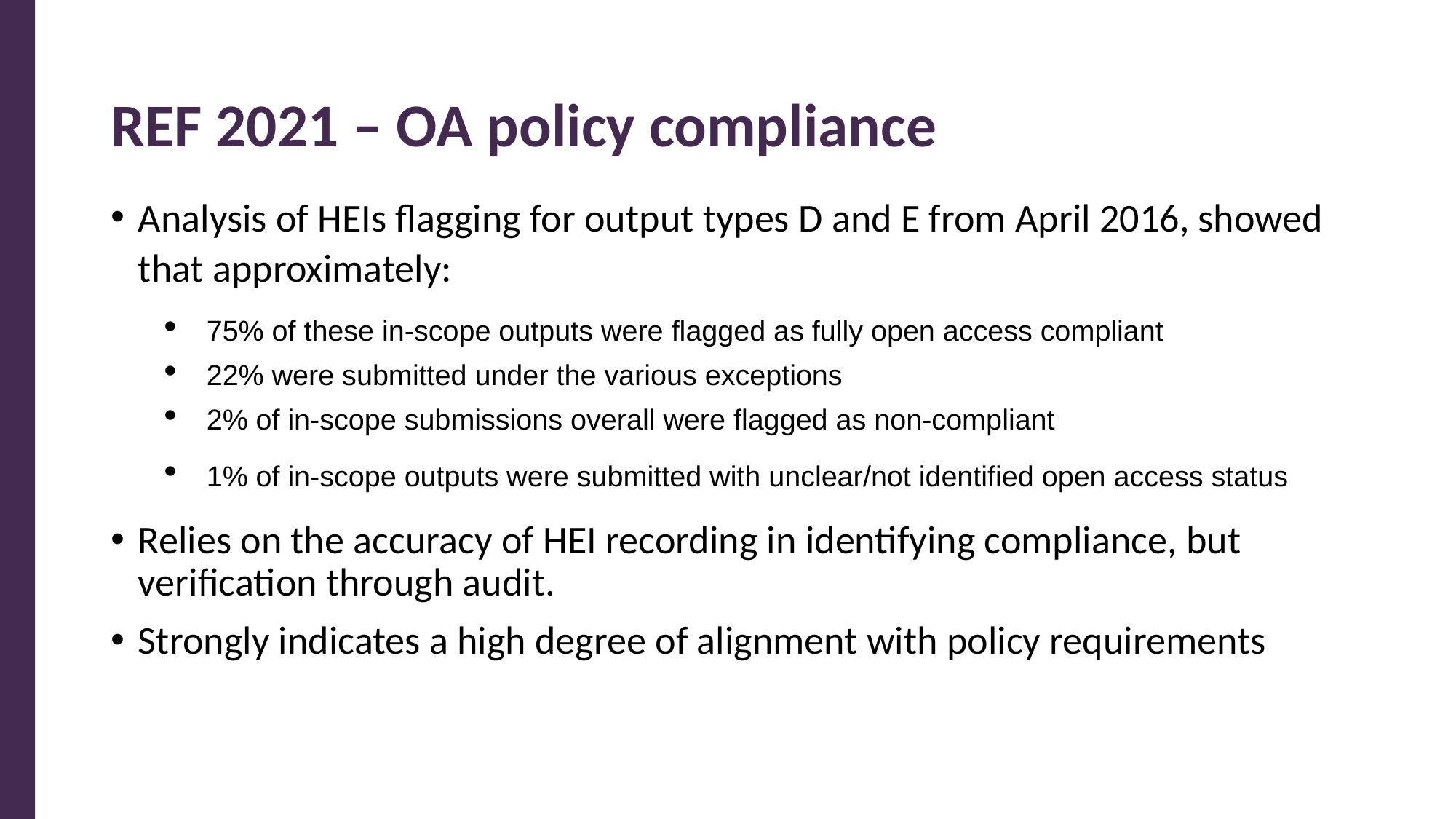

# REF 2021 – OA policy compliance
Analysis of HEIs flagging for output types D and E from April 2016, showed that approximately:
75% of these in-scope outputs were flagged as fully open access compliant
22% were submitted under the various exceptions
2% of in-scope submissions overall were flagged as non-compliant
1% of in-scope outputs were submitted with unclear/not identified open access status
Relies on the accuracy of HEI recording in identifying compliance, but verification through audit.
Strongly indicates a high degree of alignment with policy requirements